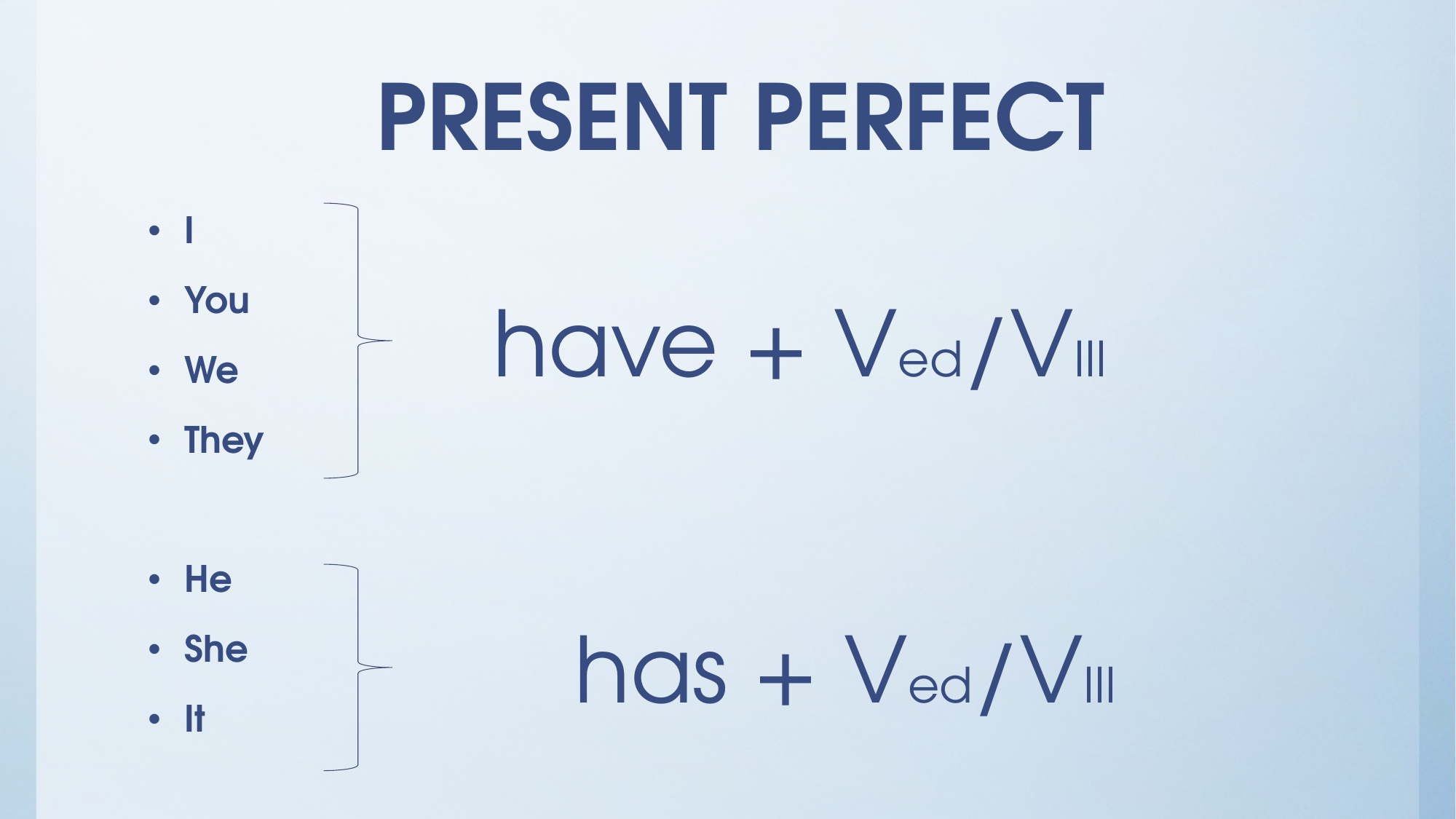

# PRESENT PERFECT
I
You
We
They

He
She
It

have + Ved/VIII

has + Ved/VIII